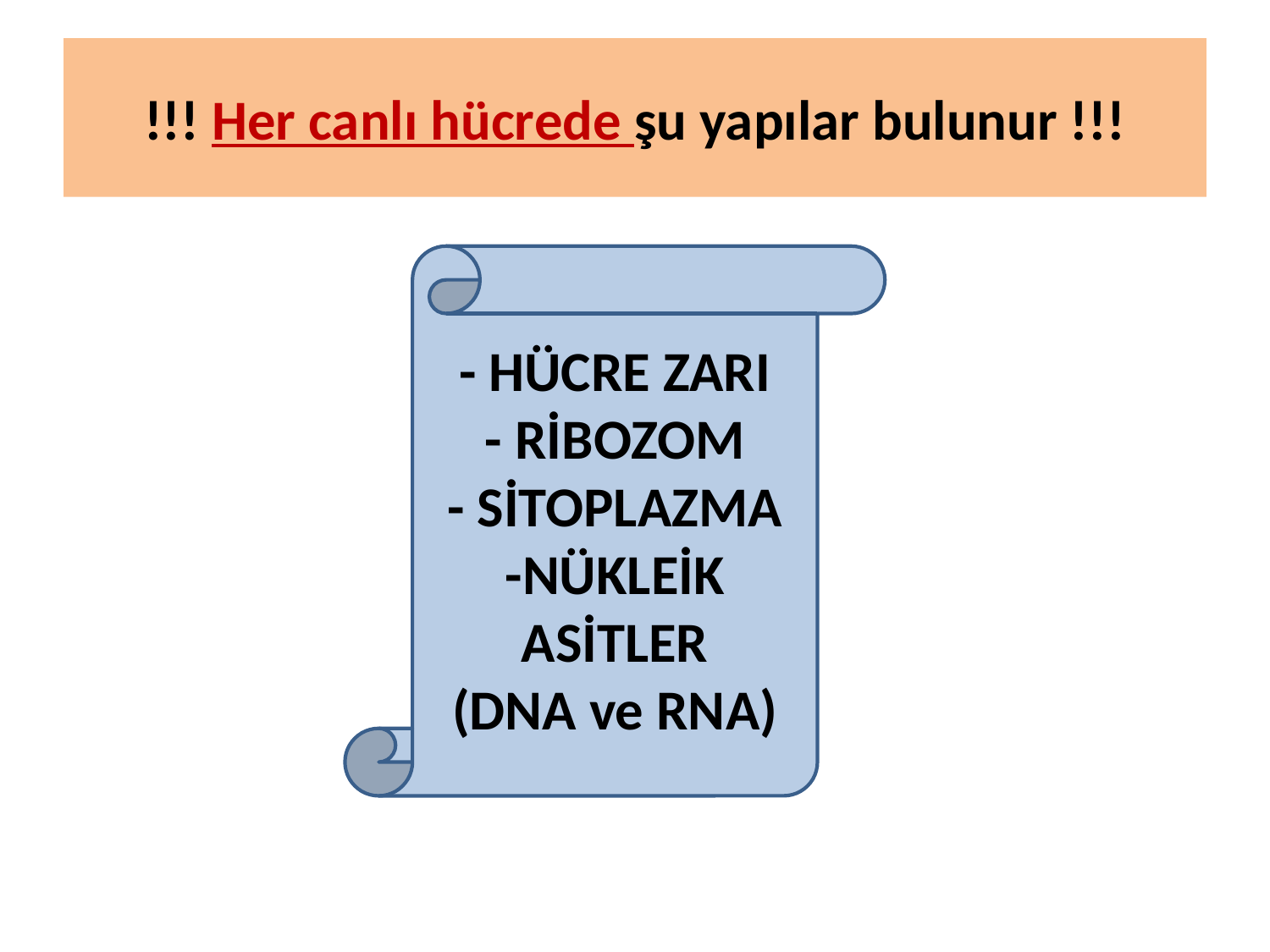

# !!! Her canlı hücrede şu yapılar bulunur !!!

- HÜCRE ZARI
- RİBOZOM
- SİTOPLAZMA
-NÜKLEİK ASİTLER
(DNA ve RNA)